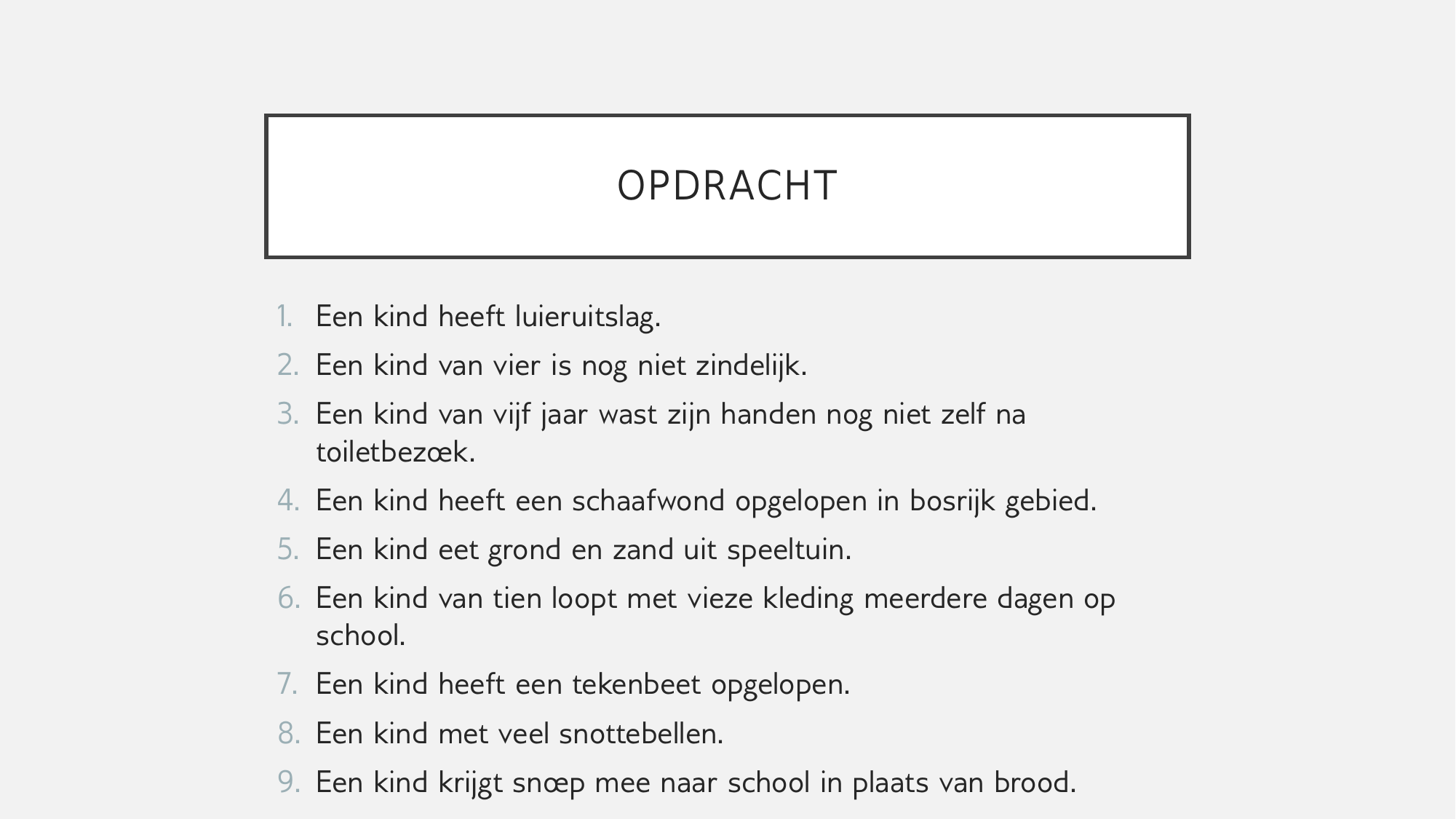

# opdracht
Een kind heeft luieruitslag.
Een kind van vier is nog niet zindelijk.
Een kind van vijf jaar wast zijn handen nog niet zelf na toiletbezoek.
Een kind heeft een schaafwond opgelopen in bosrijk gebied.
Een kind eet grond en zand uit speeltuin.
Een kind van tien loopt met vieze kleding meerdere dagen op school.
Een kind heeft een tekenbeet opgelopen.
Een kind met veel snottebellen.
Een kind krijgt snoep mee naar school in plaats van brood.